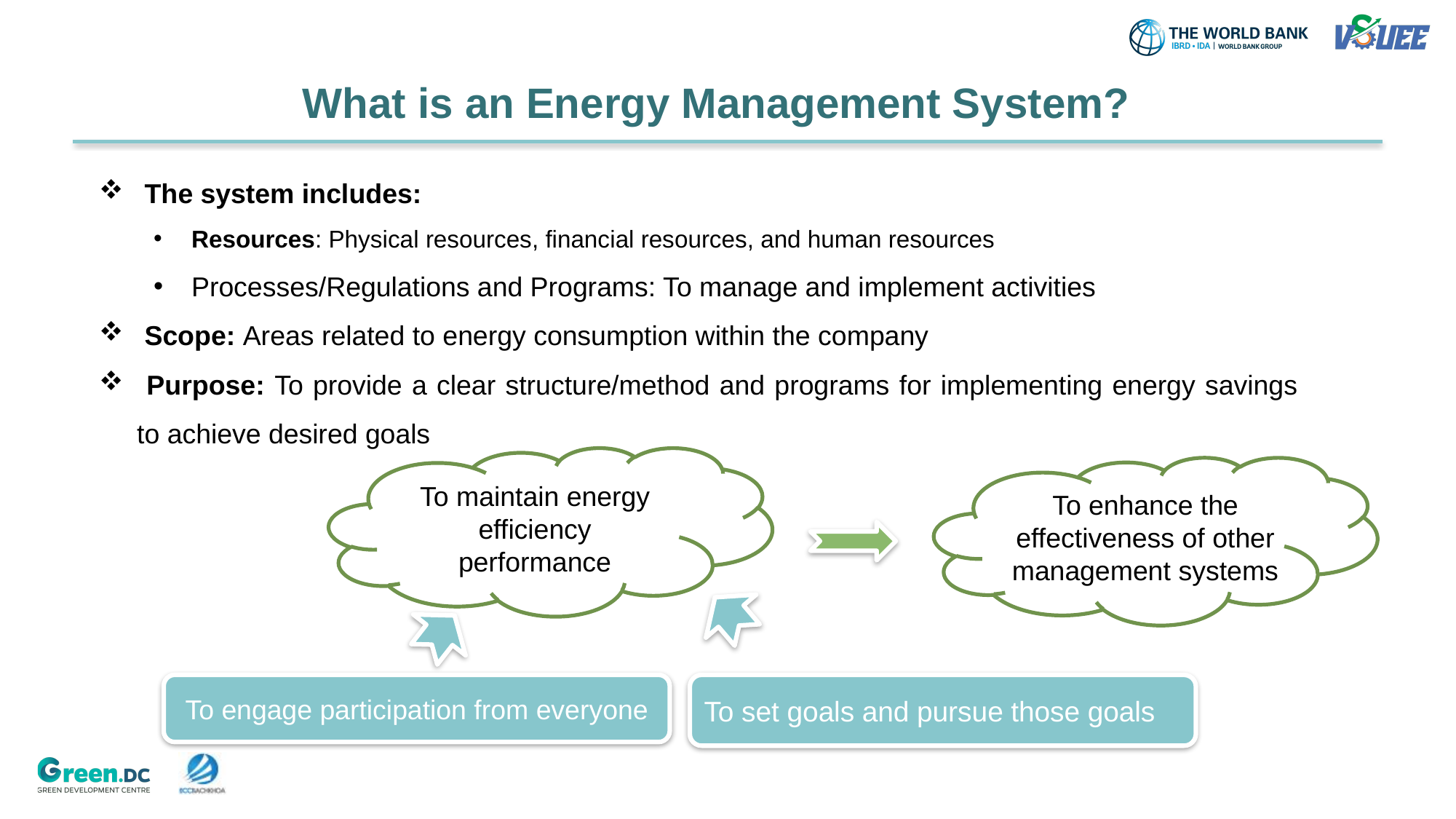

# What is an Energy Management System?
 The system includes:
Resources: Physical resources, financial resources, and human resources
Processes/Regulations and Programs: To manage and implement activities
 Scope: Areas related to energy consumption within the company
 Purpose: To provide a clear structure/method and programs for implementing energy savings to achieve desired goals

To maintain energy efficiency performance
To enhance the effectiveness of other management systems

To engage participation from everyone
To set goals and pursue those goals